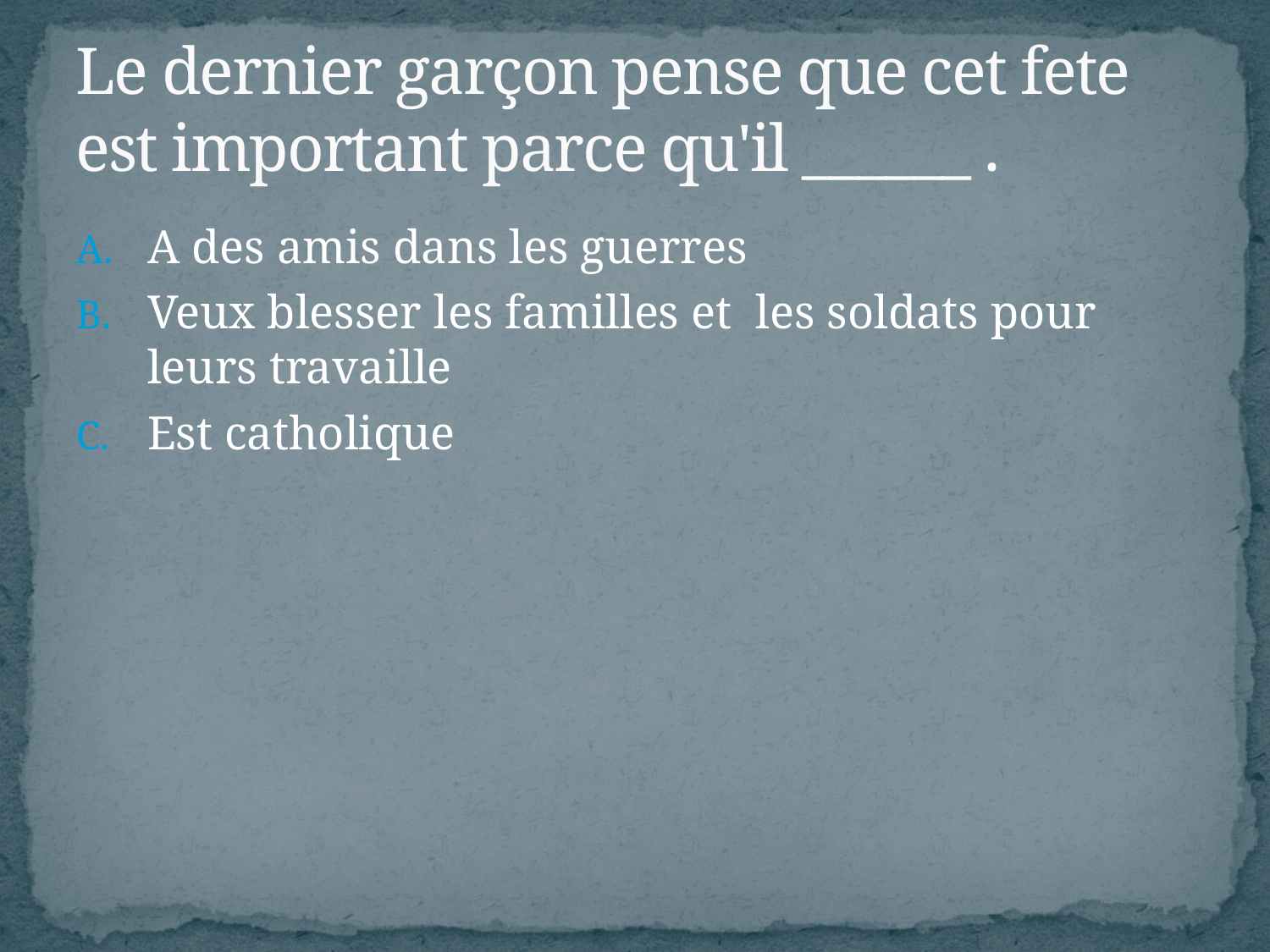

# Le dernier garçon pense que cet fete est important parce qu'il ______ .
A des amis dans les guerres
Veux blesser les familles et  les soldats pour leurs travaille
Est catholique